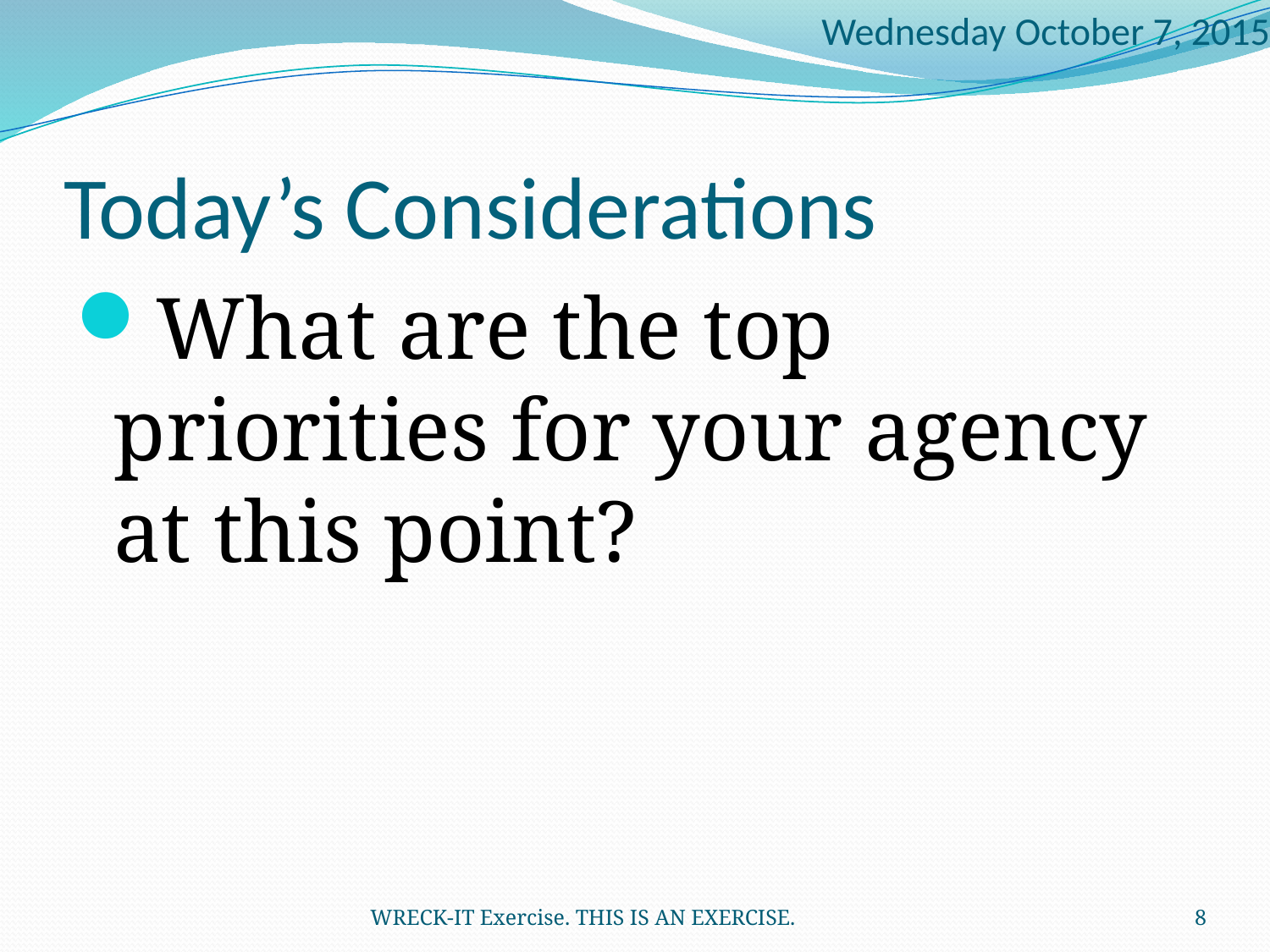

Wednesday October 7, 2015
# Today’s Considerations
What are the top priorities for your agency at this point?
WRECK-IT Exercise. THIS IS AN EXERCISE.
8